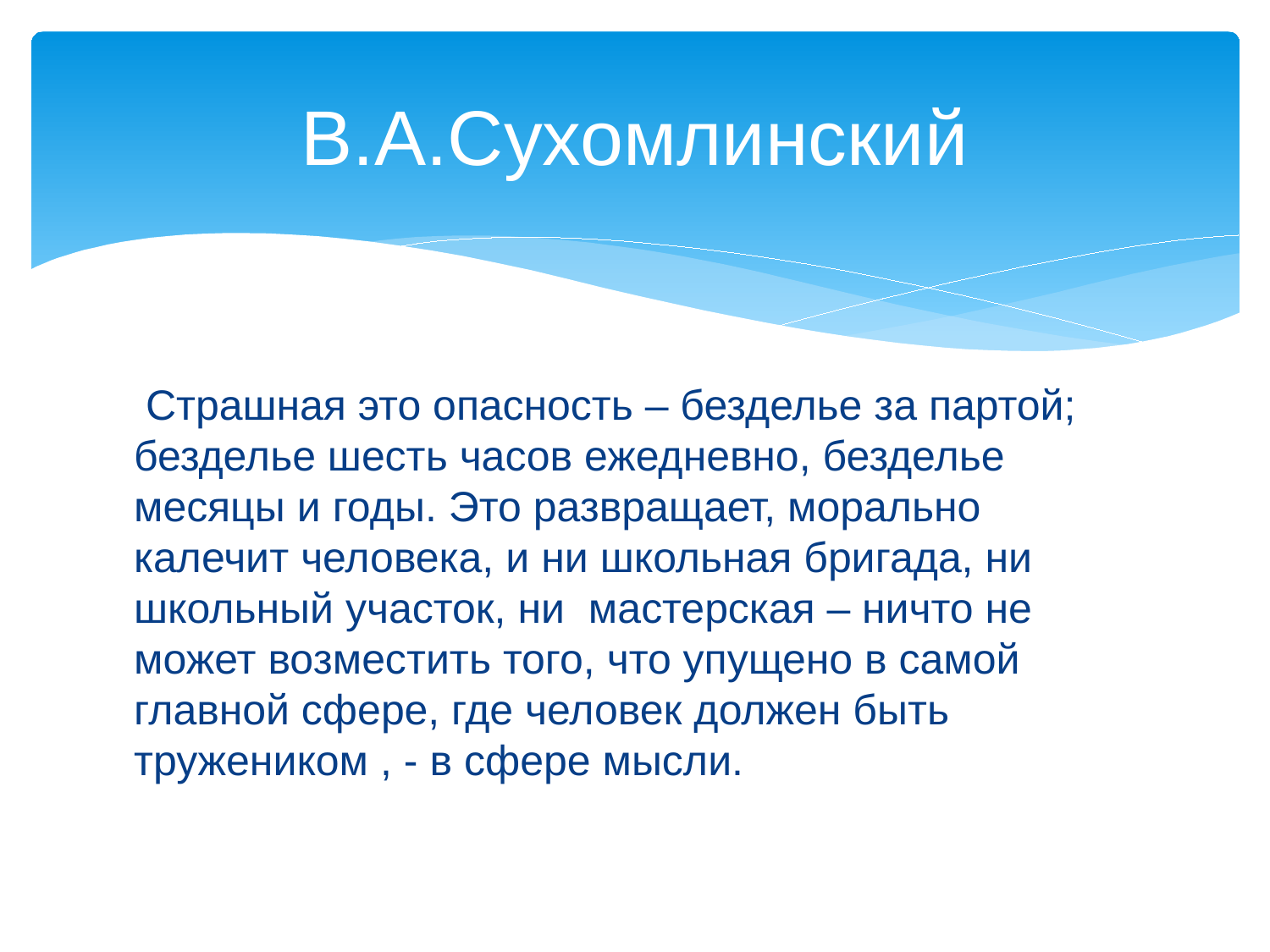

# В.А.Сухомлинский
 Страшная это опасность – безделье за партой; безделье шесть часов ежедневно, безделье месяцы и годы. Это развращает, морально калечит человека, и ни школьная бригада, ни школьный участок, ни  мастерская – ничто не может возместить того, что упущено в самой главной сфере, где человек должен быть тружеником , - в сфере мысли.